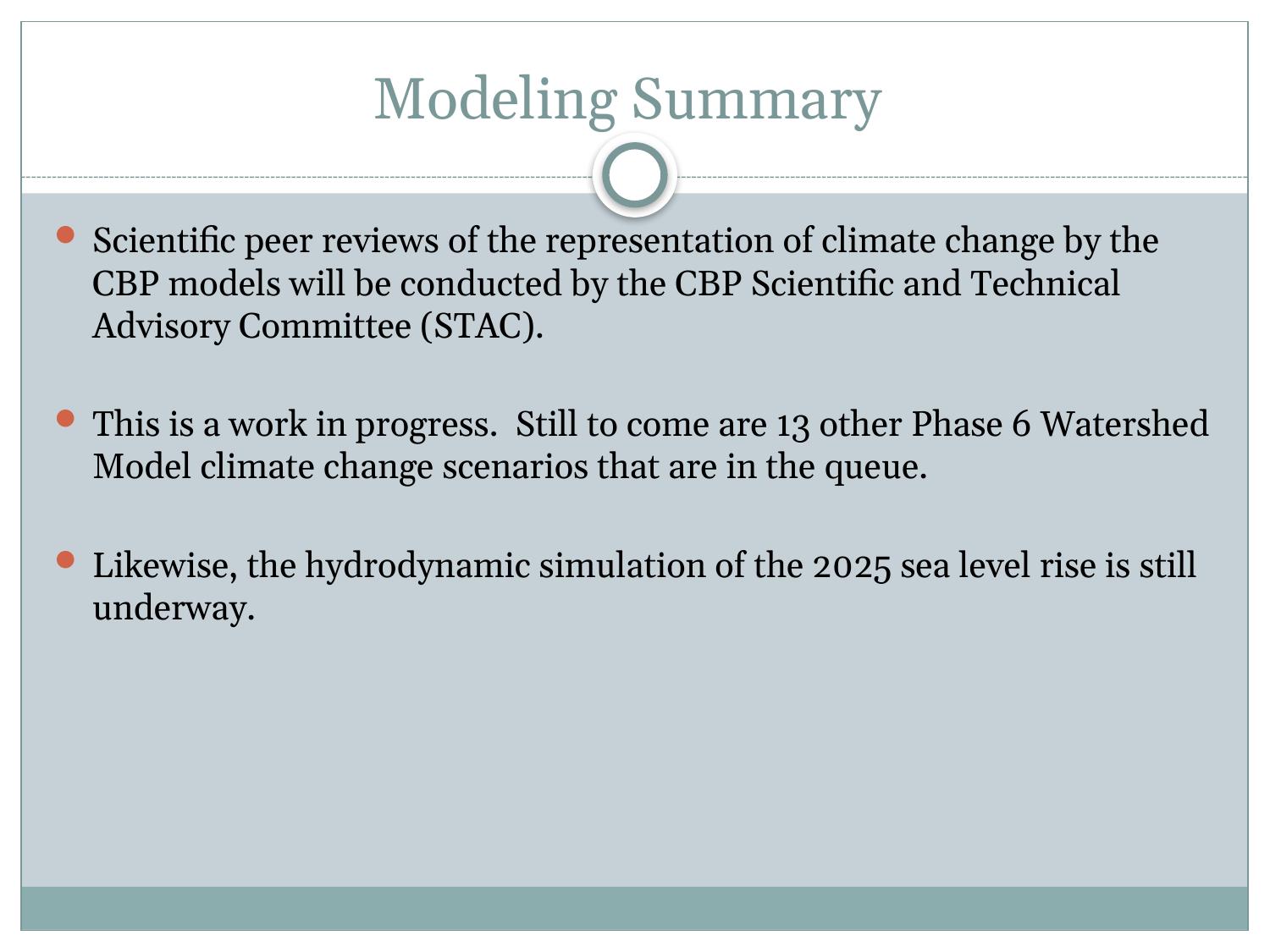

# Modeling Summary
Scientific peer reviews of the representation of climate change by the CBP models will be conducted by the CBP Scientific and Technical Advisory Committee (STAC).

This is a work in progress.  Still to come are 13 other Phase 6 Watershed Model climate change scenarios that are in the queue.

Likewise, the hydrodynamic simulation of the 2025 sea level rise is still underway.